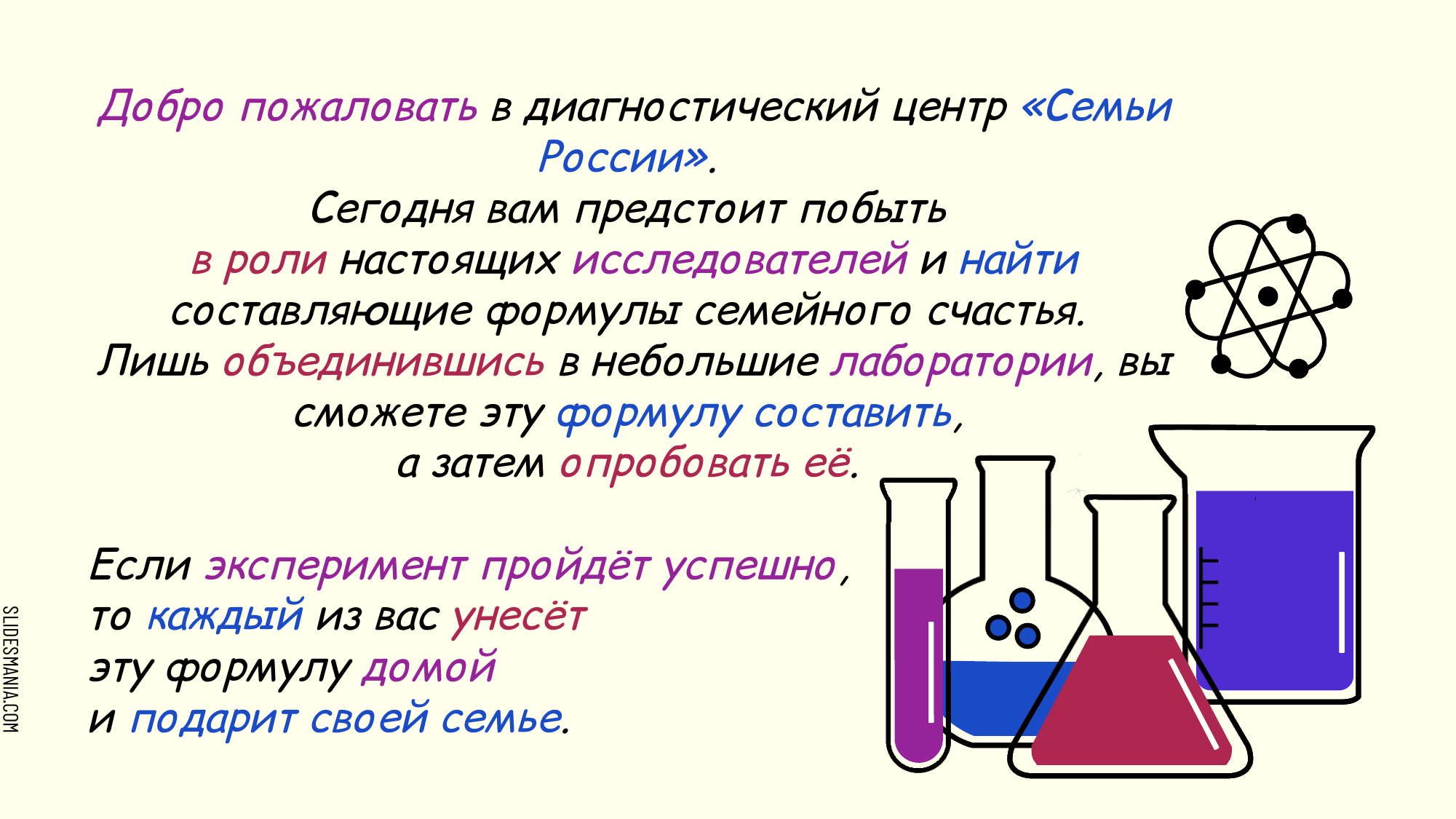

Добро пожаловать в диагностический центр «Семьи России».
Сегодня вам предстоит побыть
в роли настоящих исследователей и найти составляющие формулы семейного счастья.
Лишь объединившись в небольшие лаборатории, вы сможете эту формулу составить,
а затем опробовать её.

Если эксперимент пройдёт успешно,
то каждый из вас унесёт
эту формулу домой
и подарит своей семье.